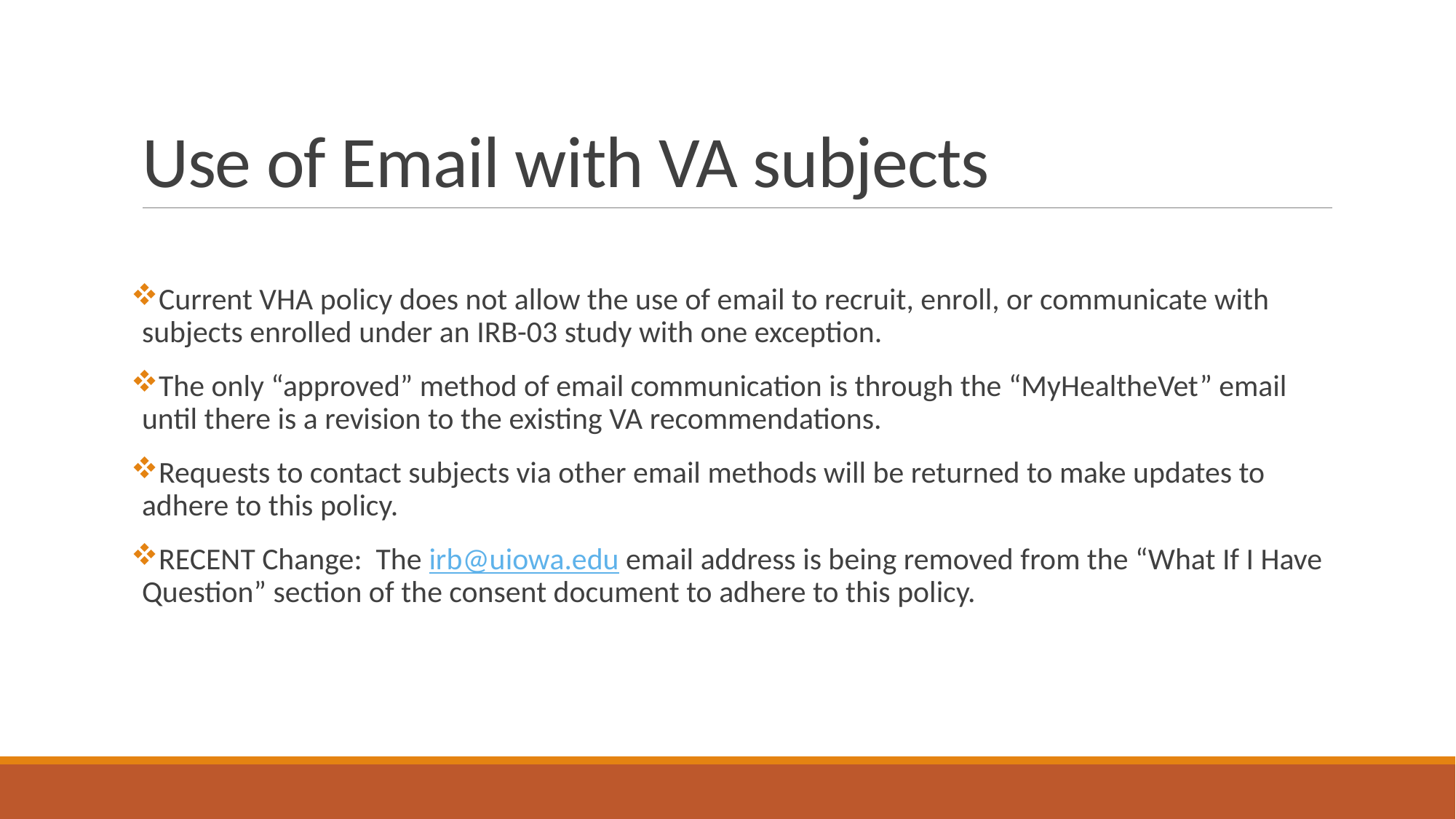

# Use of Email with VA subjects

Current VHA policy does not allow the use of email to recruit, enroll, or communicate with subjects enrolled under an IRB-03 study with one exception.
The only “approved” method of email communication is through the “MyHealtheVet” email until there is a revision to the existing VA recommendations.
Requests to contact subjects via other email methods will be returned to make updates to adhere to this policy.
RECENT Change:  The irb@uiowa.edu email address is being removed from the “What If I Have Question” section of the consent document to adhere to this policy.